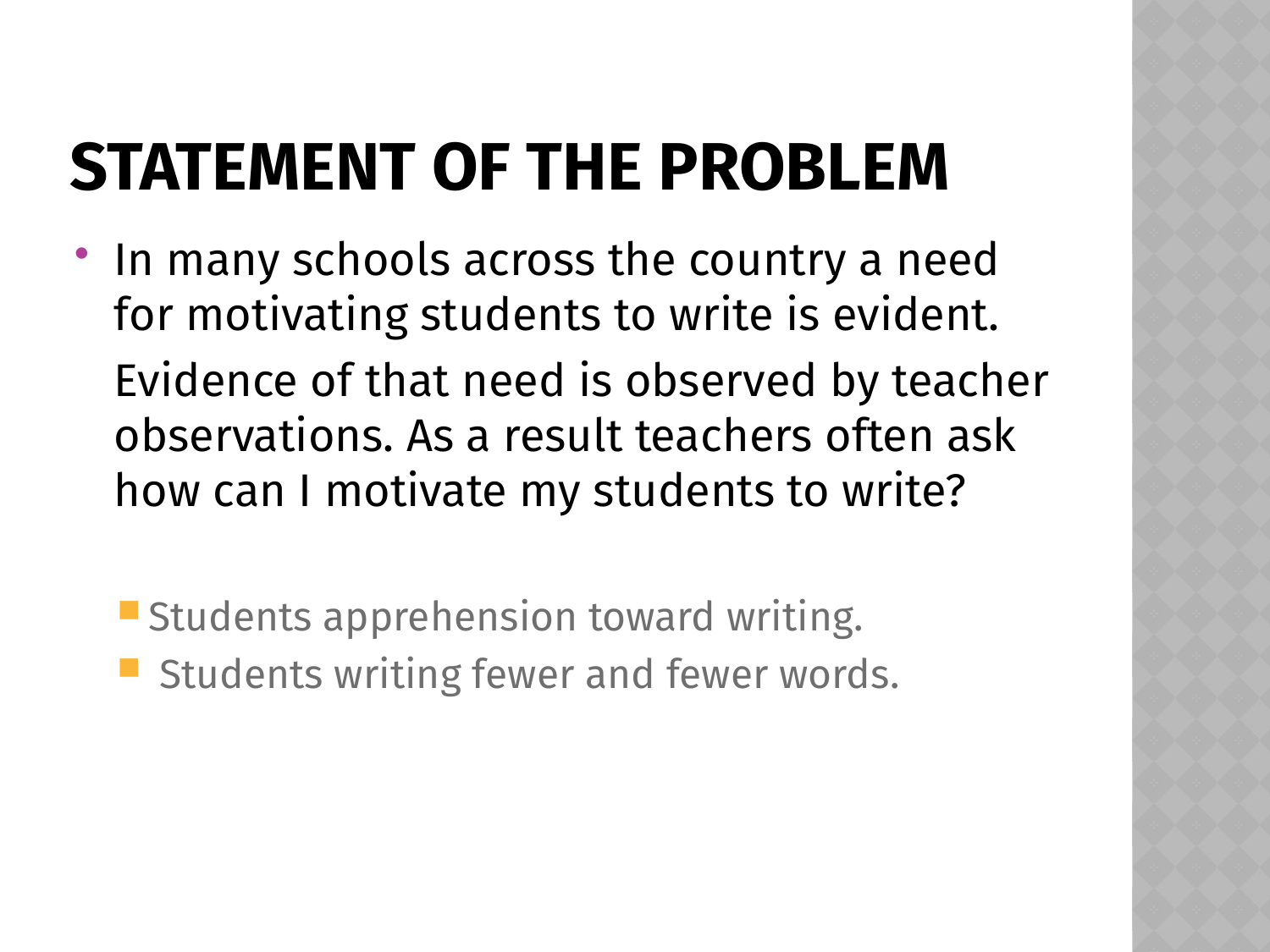

# Statement of the Problem
In many schools across the country a need for motivating students to write is evident.
	Evidence of that need is observed by teacher observations. As a result teachers often ask how can I motivate my students to write?

Students apprehension toward writing.
 Students writing fewer and fewer words.